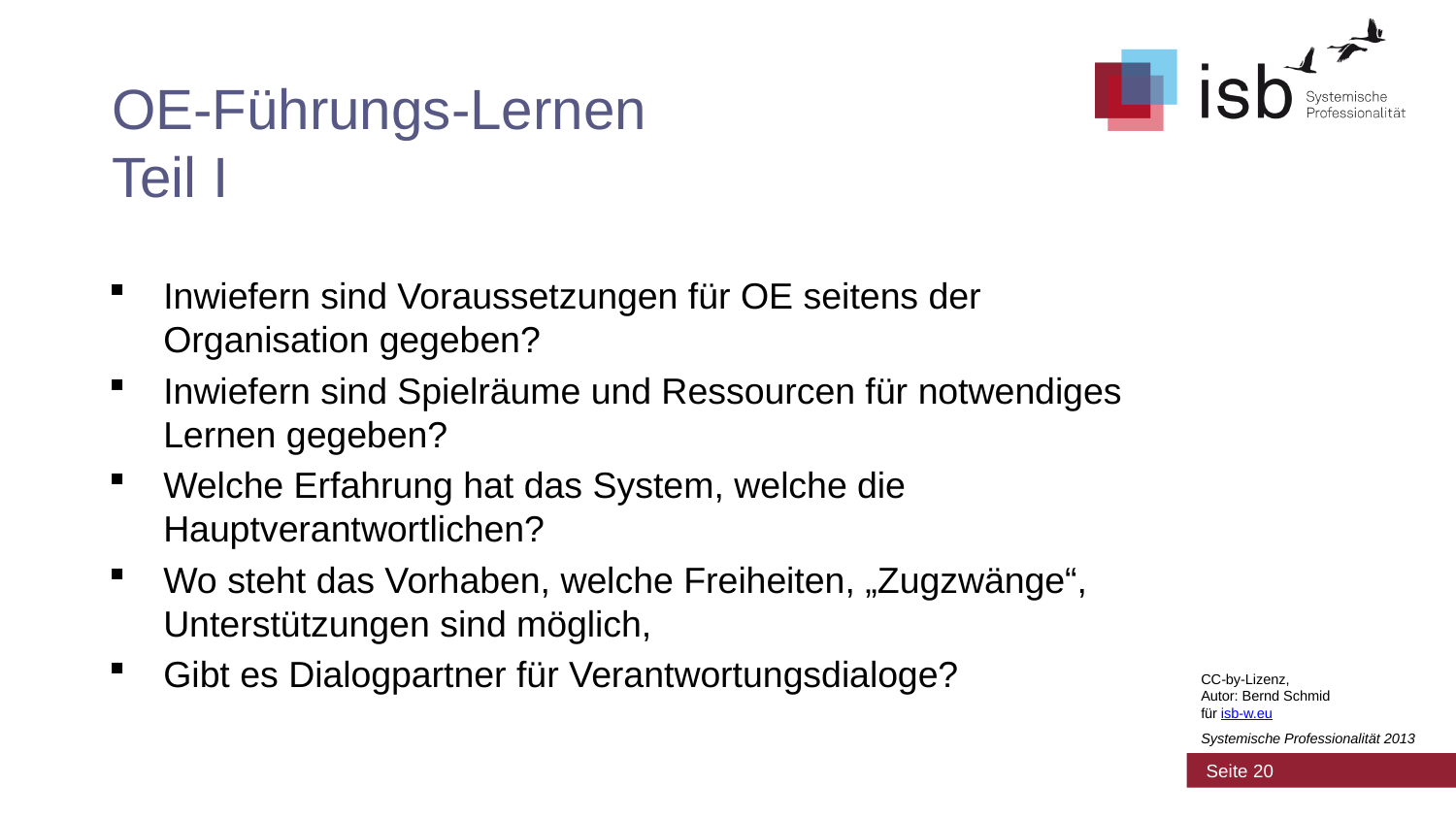

# OE-Führungs-Lernen Teil I
Inwiefern sind Voraussetzungen für OE seitens der Organisation gegeben?
Inwiefern sind Spielräume und Ressourcen für notwendiges Lernen gegeben?
Welche Erfahrung hat das System, welche die Hauptverantwortlichen?
Wo steht das Vorhaben, welche Freiheiten, „Zugzwänge“, Unterstützungen sind möglich,
Gibt es Dialogpartner für Verantwortungsdialoge?

CC-by-Lizenz,
Autor: Bernd Schmid
für isb-w.eu
Systemische Professionalität 2013
 Seite 20